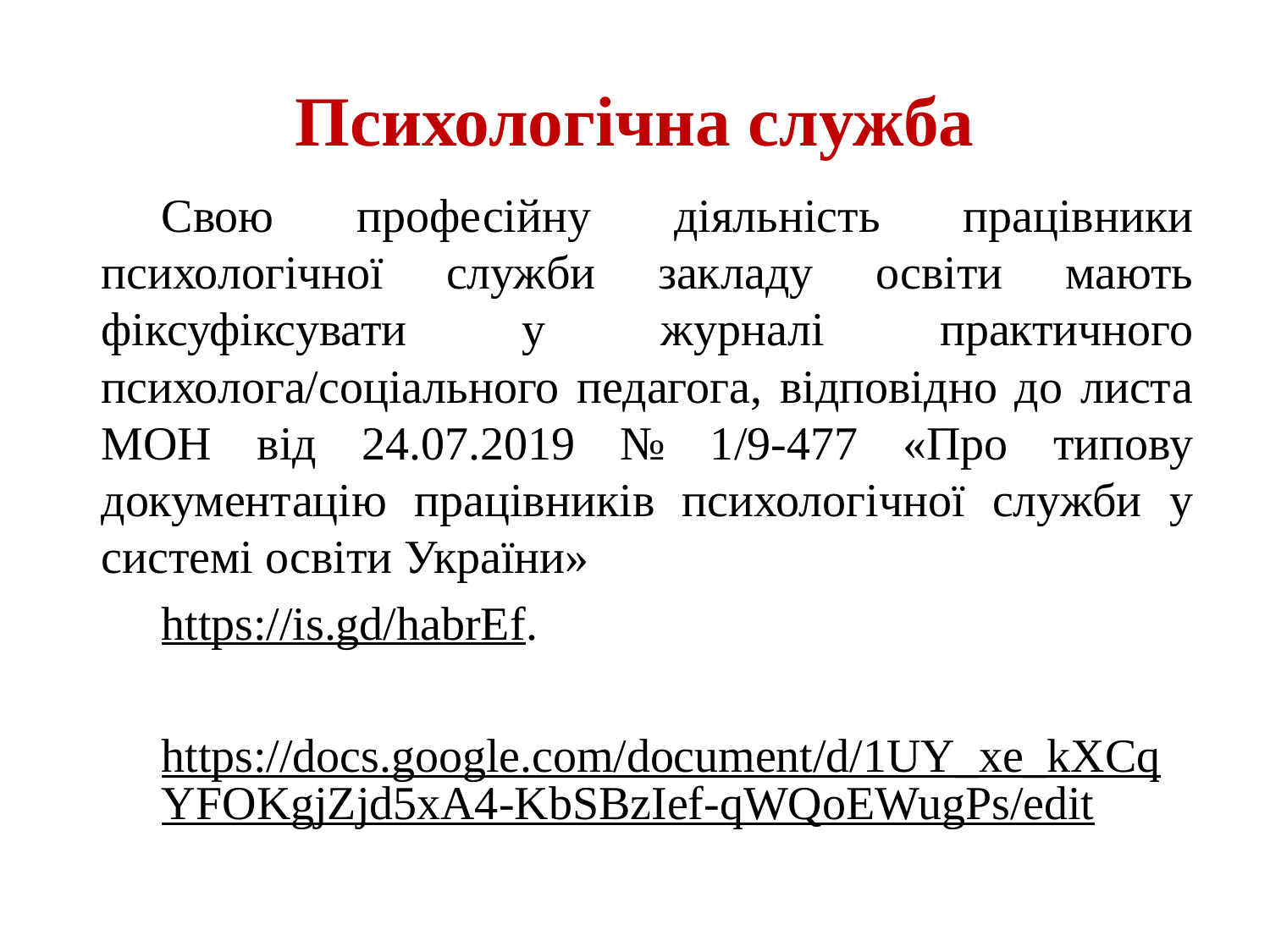

# Психологічна служба
Свою професійну діяльність працівники психологічної служби закладу освіти мають фіксуфіксувати у журналі практичного психолога/соціального педагога, відповідно до листа МОН від 24.07.2019 № 1/9-477 «Про типову документацію працівників психологічної служби у системі освіти України»
https://is.gd/habrEf.

https://docs.google.com/document/d/1UY_xe_kXCqYFOKgjZjd5xA4-KbSBzIef-qWQoEWugPs/edit